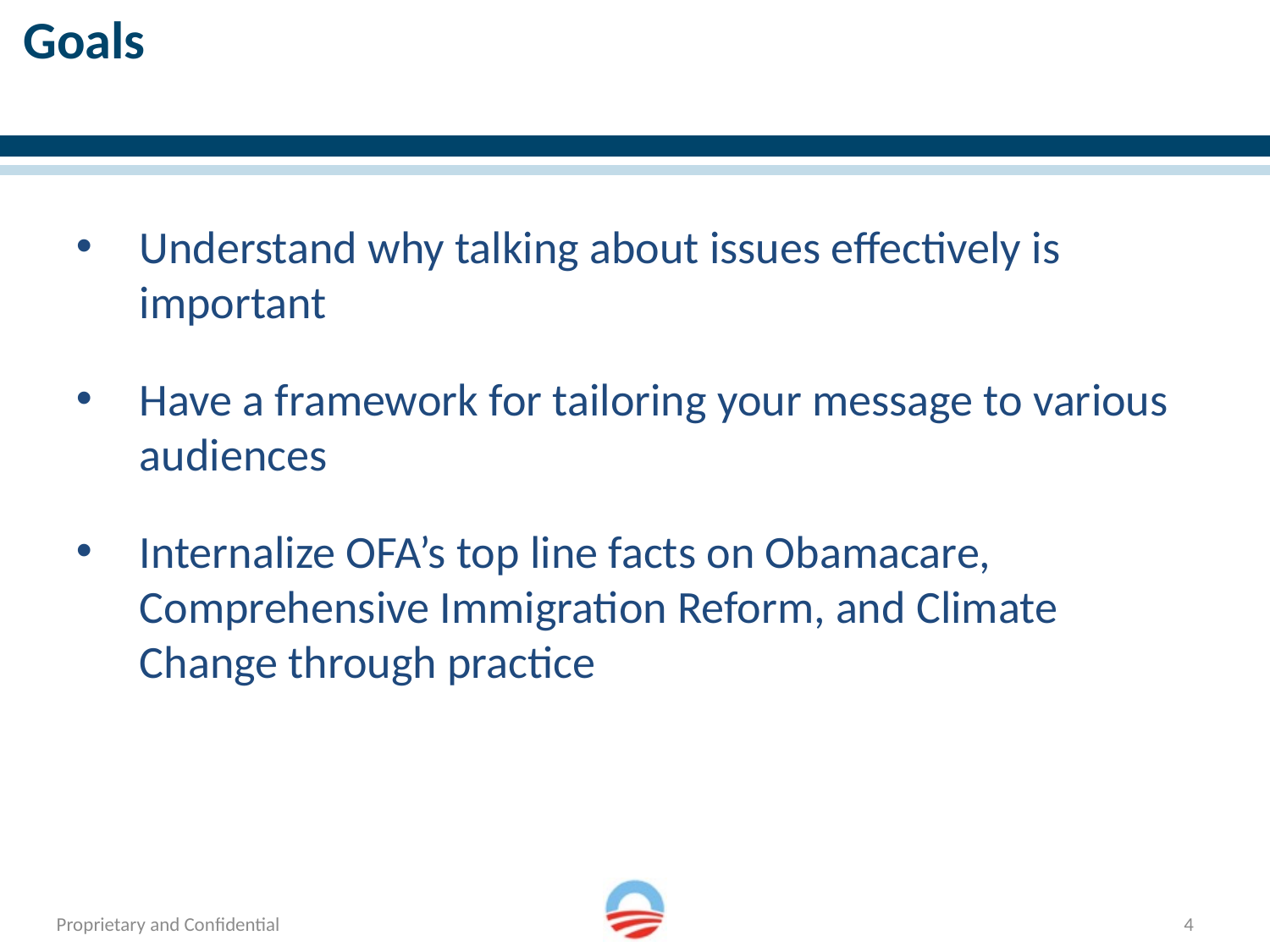

# Goals
Understand why talking about issues effectively is important
Have a framework for tailoring your message to various audiences
Internalize OFA’s top line facts on Obamacare, Comprehensive Immigration Reform, and Climate Change through practice
4